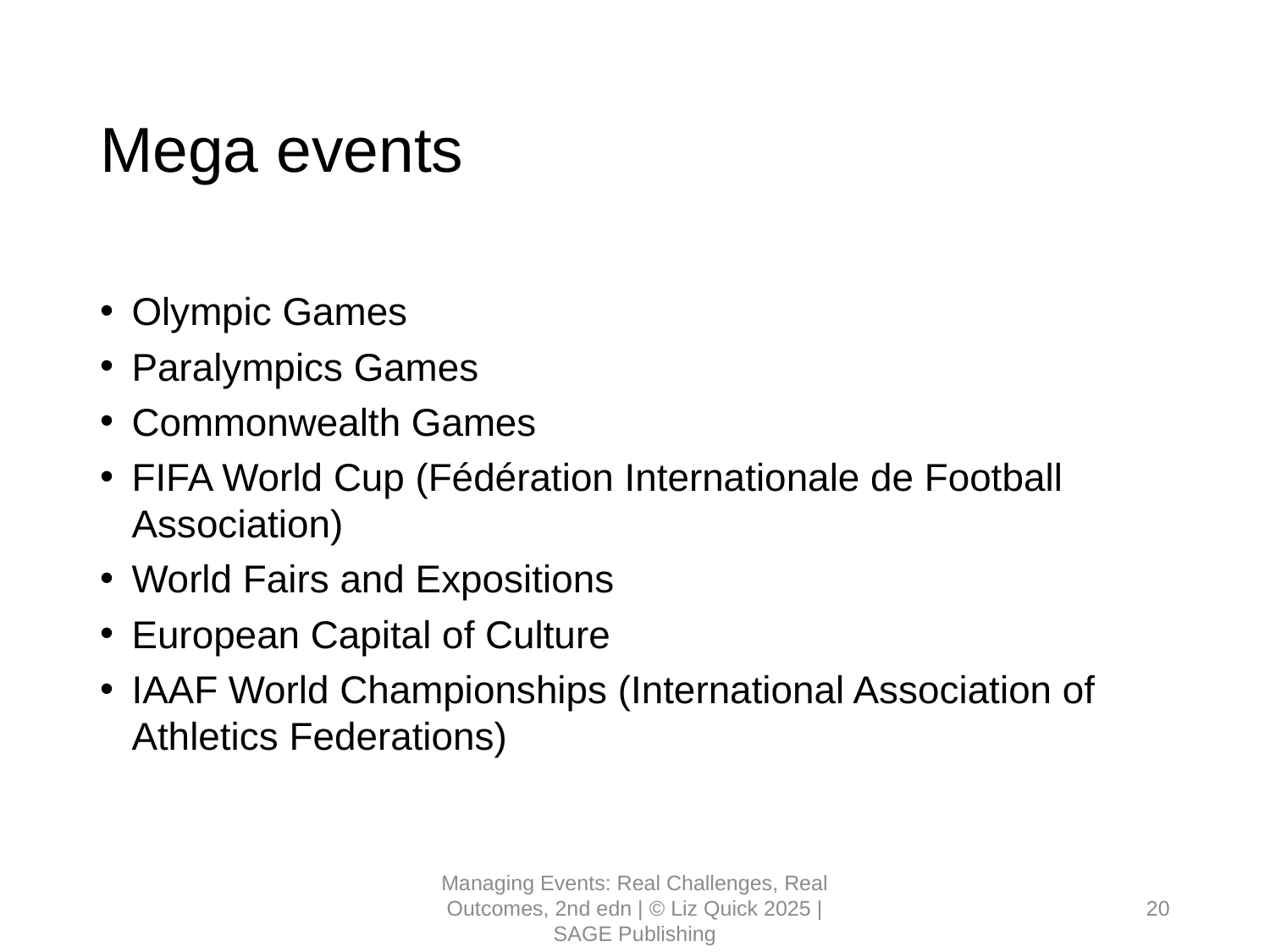

# Mega events
Olympic Games
Paralympics Games
Commonwealth Games
FIFA World Cup (Fédération Internationale de Football Association)
World Fairs and Expositions
European Capital of Culture
IAAF World Championships (International Association of Athletics Federations)
Managing Events: Real Challenges, Real Outcomes, 2nd edn | © Liz Quick 2025 | SAGE Publishing
20